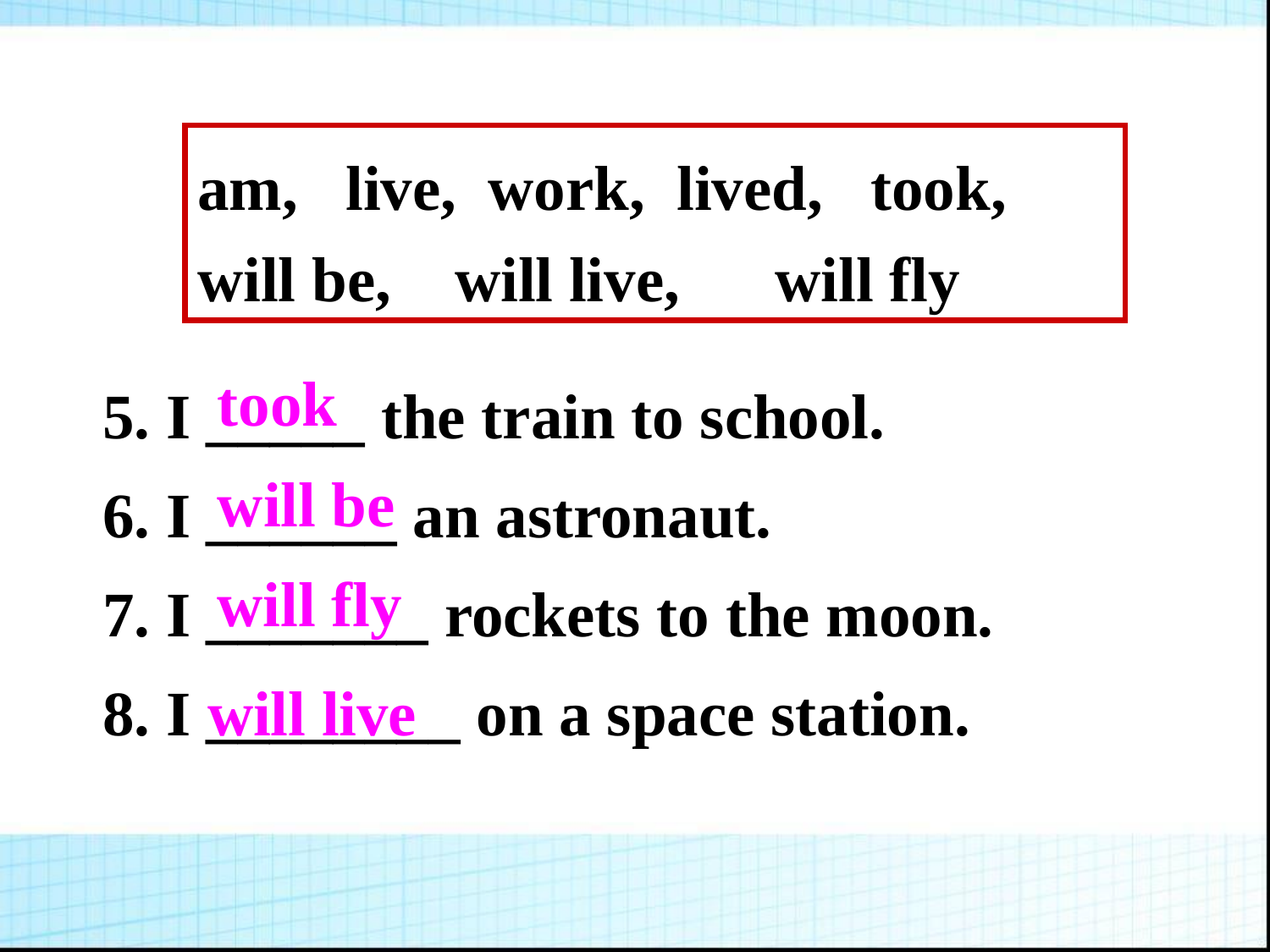

am,   live,  work,  lived,   took,
will be,    will live,      will fly
5. I _____ the train to school.
6. I ______ an astronaut.
7. I _______ rockets to the moon.
8. I ________ on a space station.
took
will be
will fly
will live